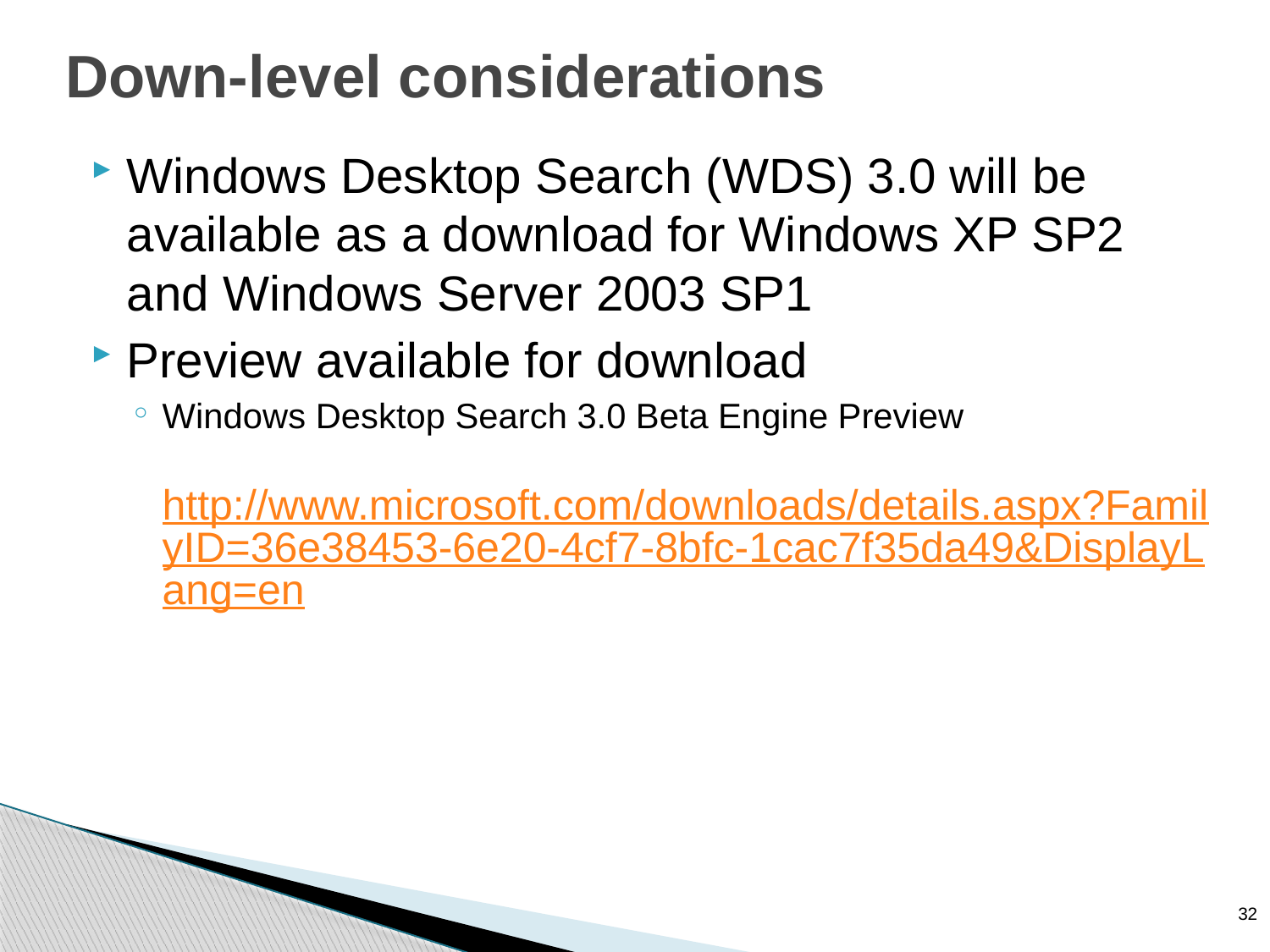

# Down-level considerations
Windows Desktop Search (WDS) 3.0 will be available as a download for Windows XP SP2 and Windows Server 2003 SP1
Preview available for download
Windows Desktop Search 3.0 Beta Engine Preview
	http://www.microsoft.com/downloads/details.aspx?FamilyID=36e38453-6e20-4cf7-8bfc-1cac7f35da49&DisplayLang=en

32